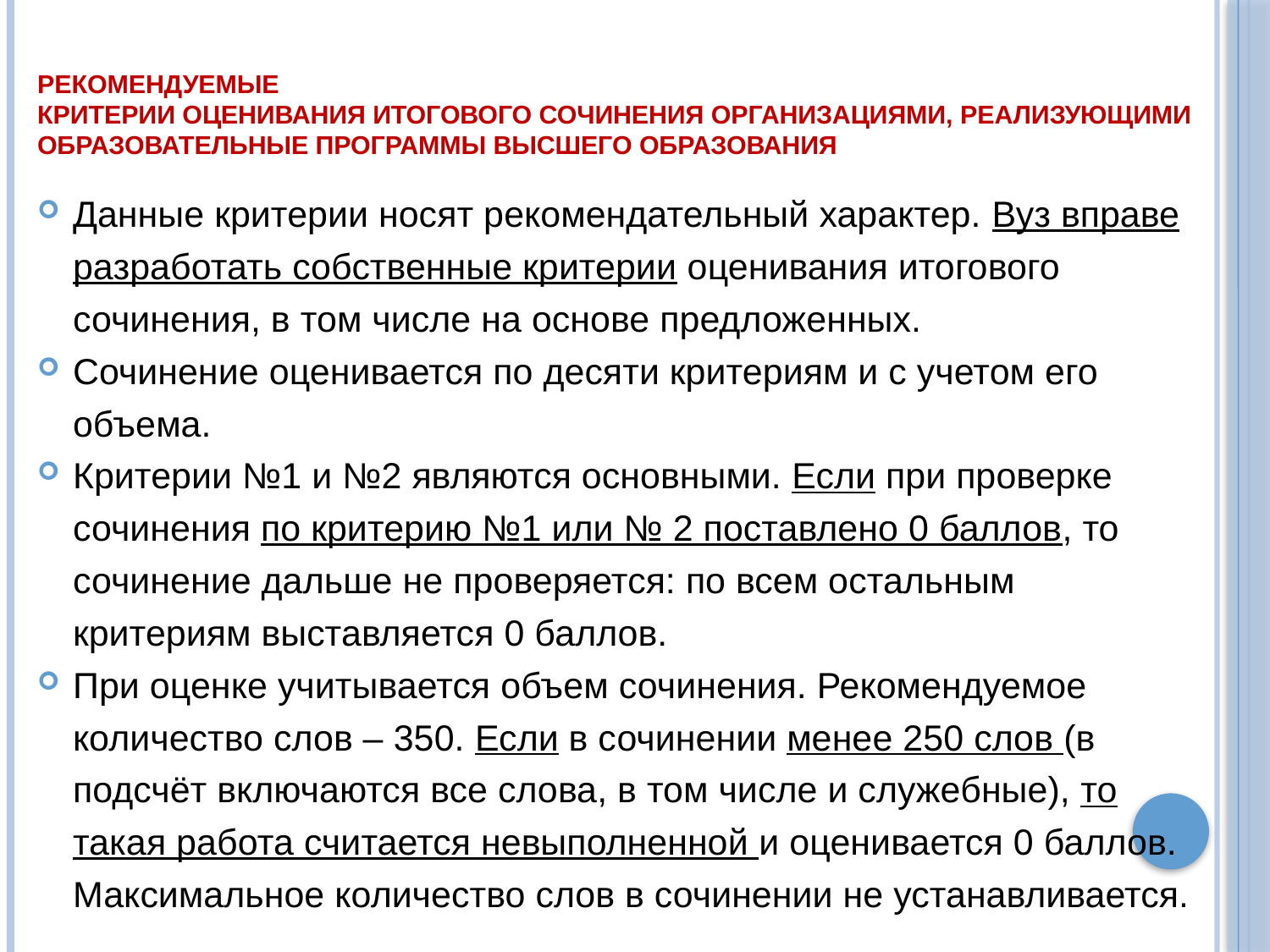

# РЕКОМЕНДУЕМЫЕ критерии оценивания итогового сочинения организациями, реализующими образовательные программы высшего образования
Данные критерии носят рекомендательный характер. Вуз вправе разработать собственные критерии оценивания итогового сочинения, в том числе на основе предложенных.
Сочинение оценивается по десяти критериям и с учетом его объема.
Критерии №1 и №2 являются основными. Если при проверке сочинения по критерию №1 или № 2 поставлено 0 баллов, то сочинение дальше не проверяется: по всем остальным критериям выставляется 0 баллов.
При оценке учитывается объем сочинения. Рекомендуемое количество слов – 350. Если в сочинении менее 250 слов (в подсчёт включаются все слова, в том числе и служебные), то такая работа считается невыполненной и оценивается 0 баллов. Максимальное количество слов в сочинении не устанавливается.